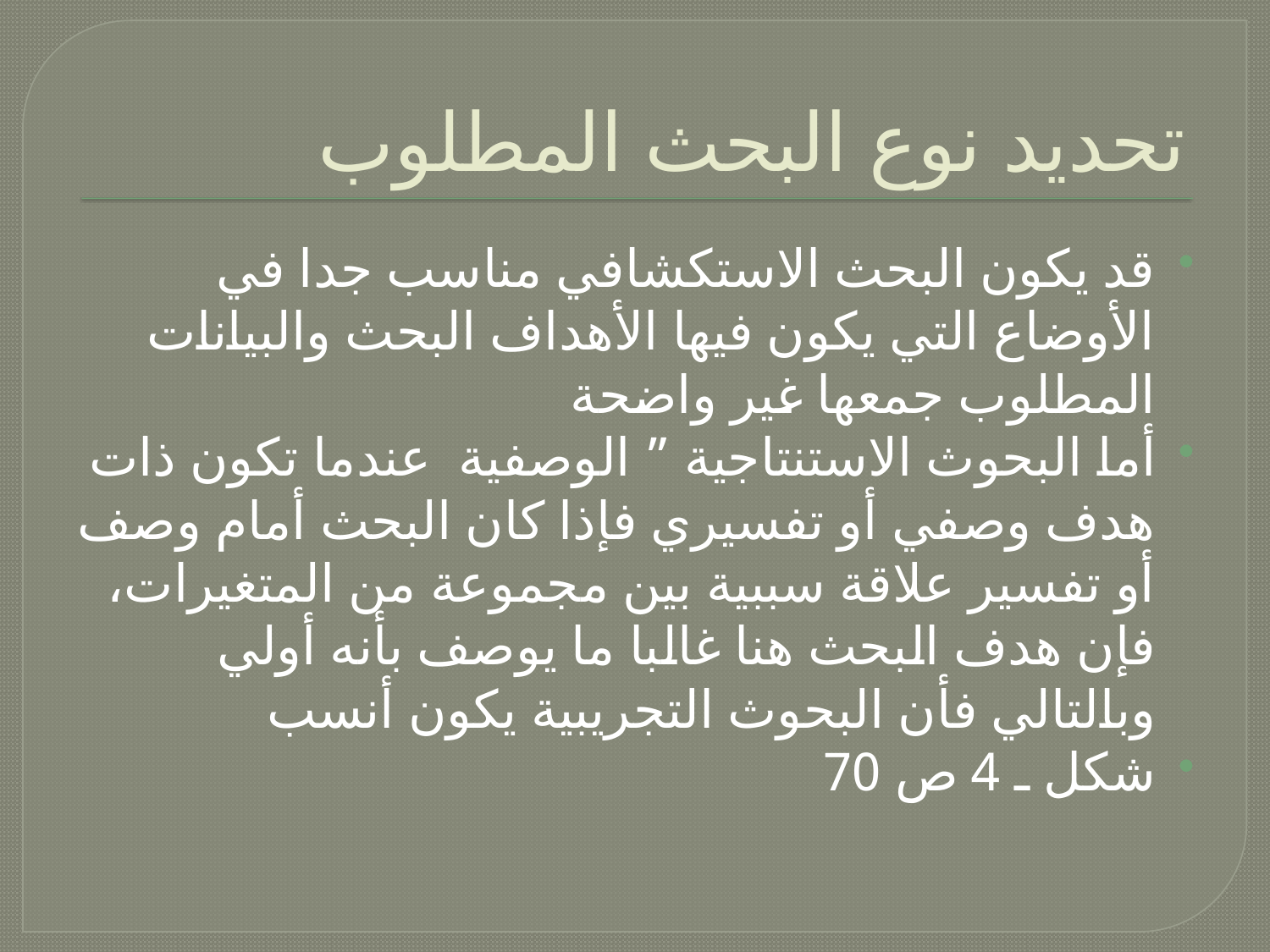

# تحديد نوع البحث المطلوب
قد يكون البحث الاستكشافي مناسب جدا في الأوضاع التي يكون فيها الأهداف البحث والبيانات المطلوب جمعها غير واضحة
أما البحوث الاستنتاجية ” الوصفية  عندما تكون ذات هدف وصفي أو تفسيري فإذا كان البحث أمام وصف أو تفسير علاقة سببية بين مجموعة من المتغيرات، فإن هدف البحث هنا غالبا ما يوصف بأنه أولي وبالتالي فأن البحوث التجريبية يكون أنسب
شكل ـ 4 ص 70